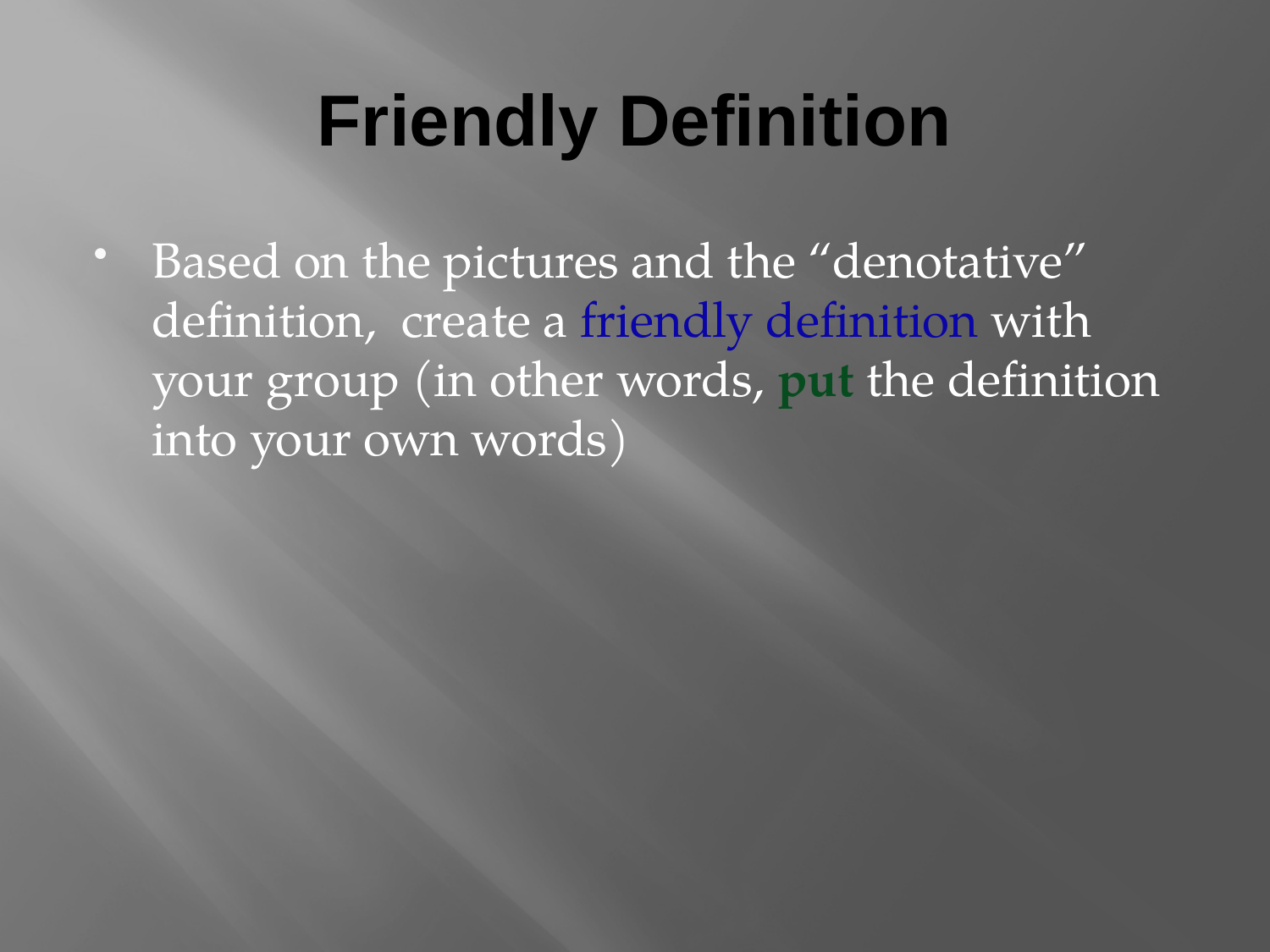

# Friendly Definition
Based on the pictures and the “denotative” definition,  create a friendly definition with your group (in other words, put the definition into your own words)